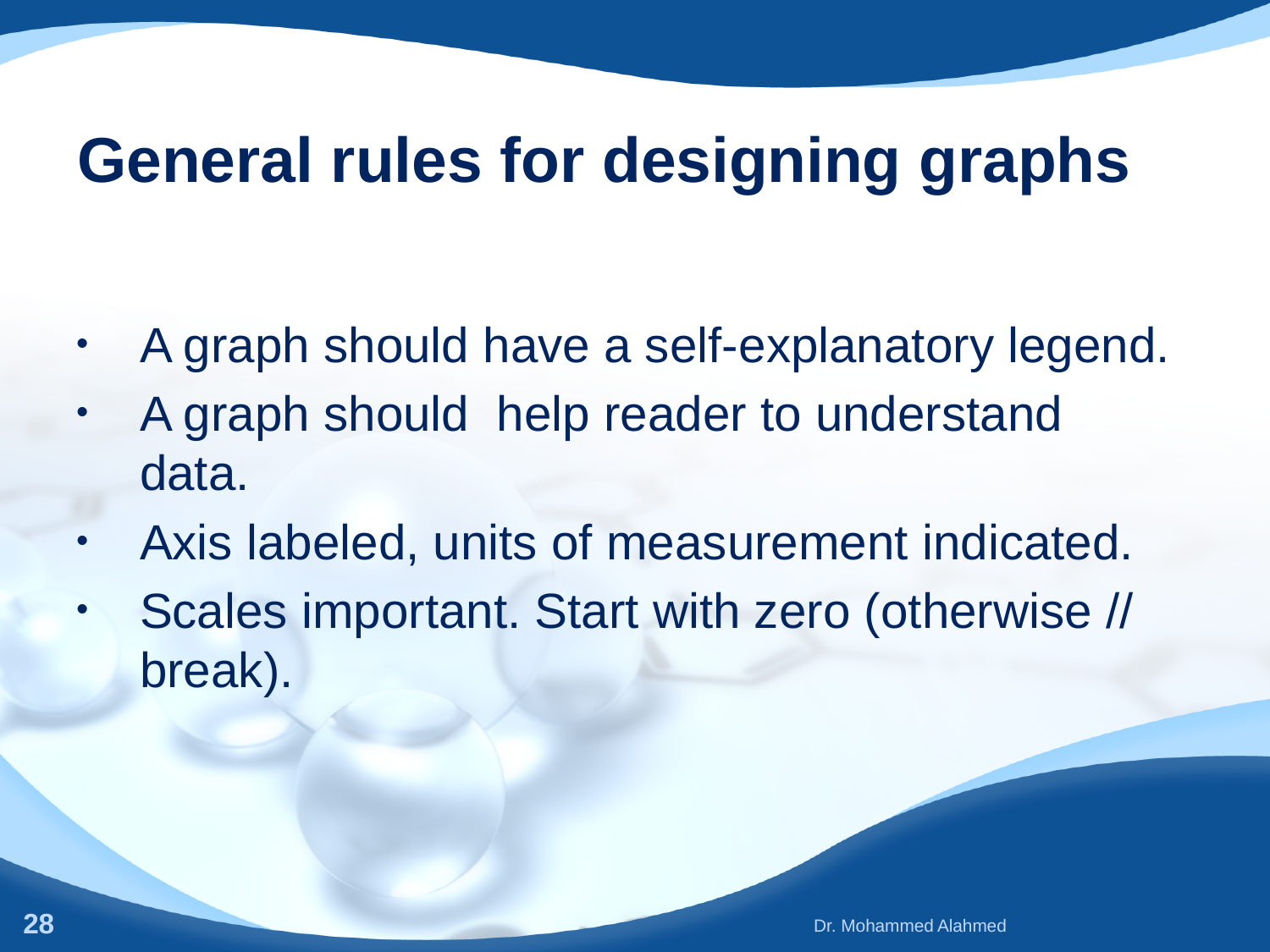

# General rules for designing graphs
A graph should have a self-explanatory legend.
A graph should  help reader to understand data.
Axis labeled, units of measurement indicated.
Scales important. Start with zero (otherwise // break).

28
Dr. Mohammed Alahmed